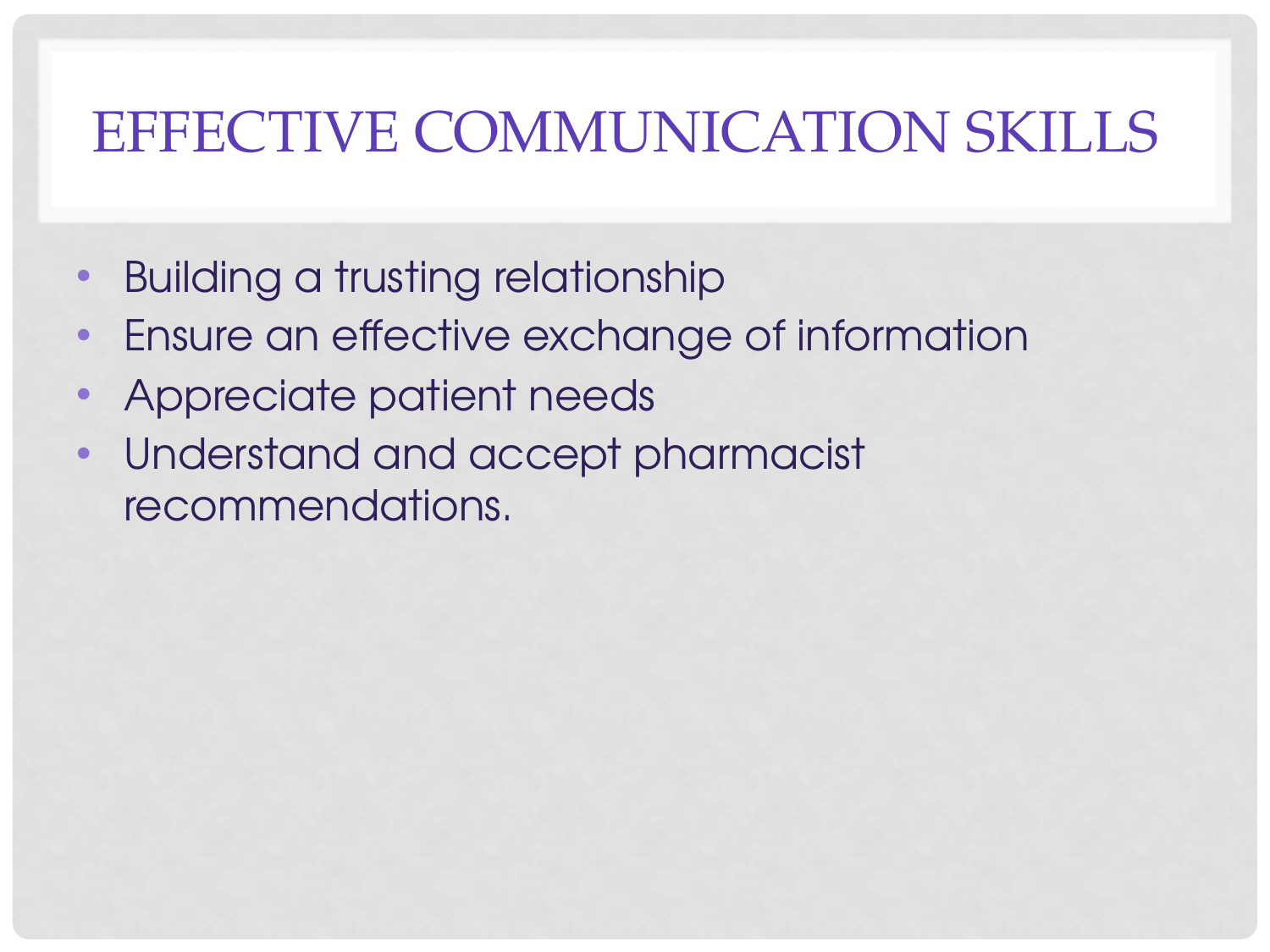

# Effective communication skills
Building a trusting relationship
Ensure an effective exchange of information
Appreciate patient needs
Understand and accept pharmacist recommendations.